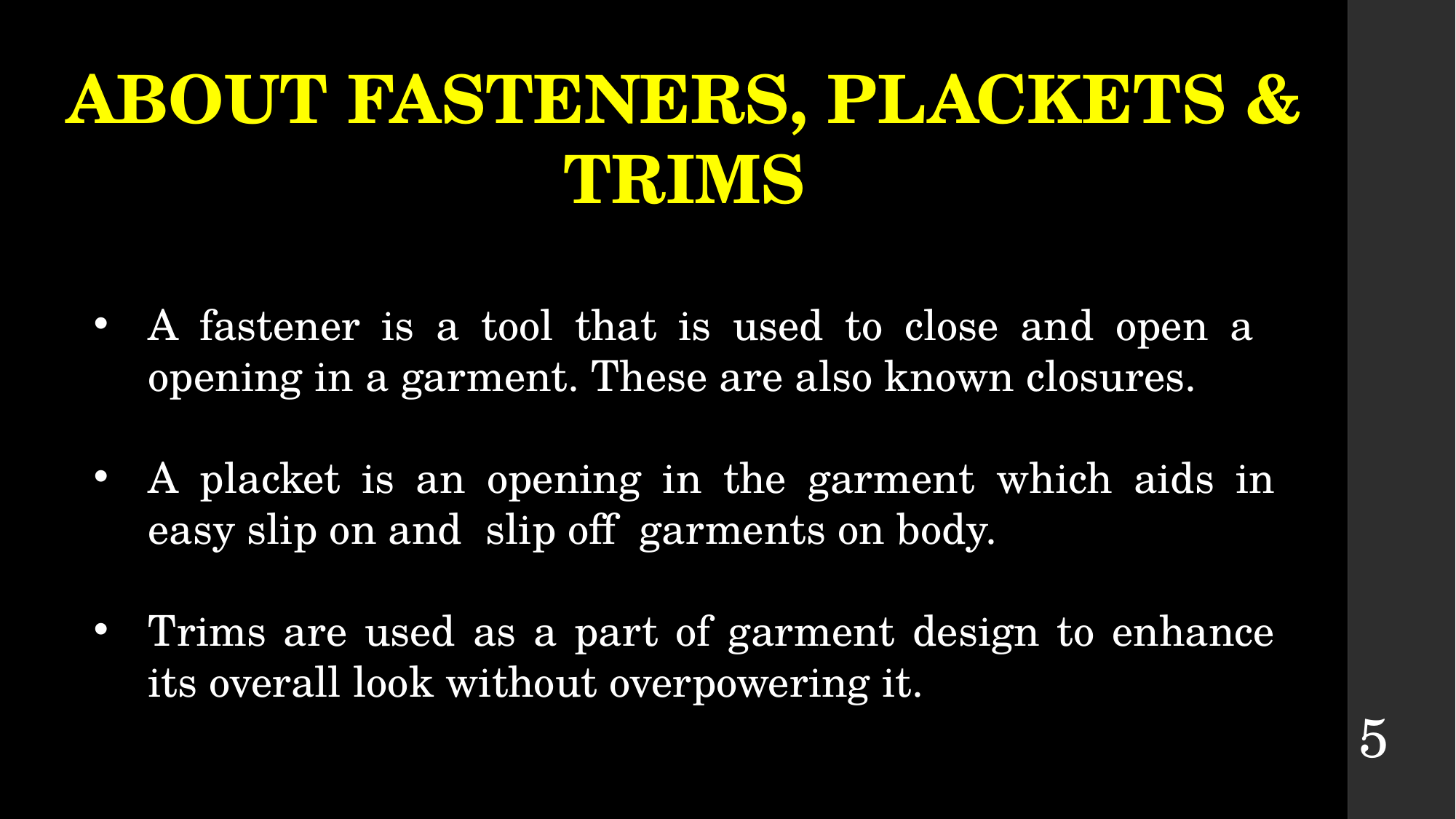

# ABOUT FASTENERS, PLACKETS & TRIMS
A fastener is a tool that is used to close and open a  opening in a garment. These are also known closures.

A placket is an opening in the garment which aids in easy slip on and  slip off  garments on body.

Trims are used as a part of garment design to enhance its overall look without overpowering it.
5